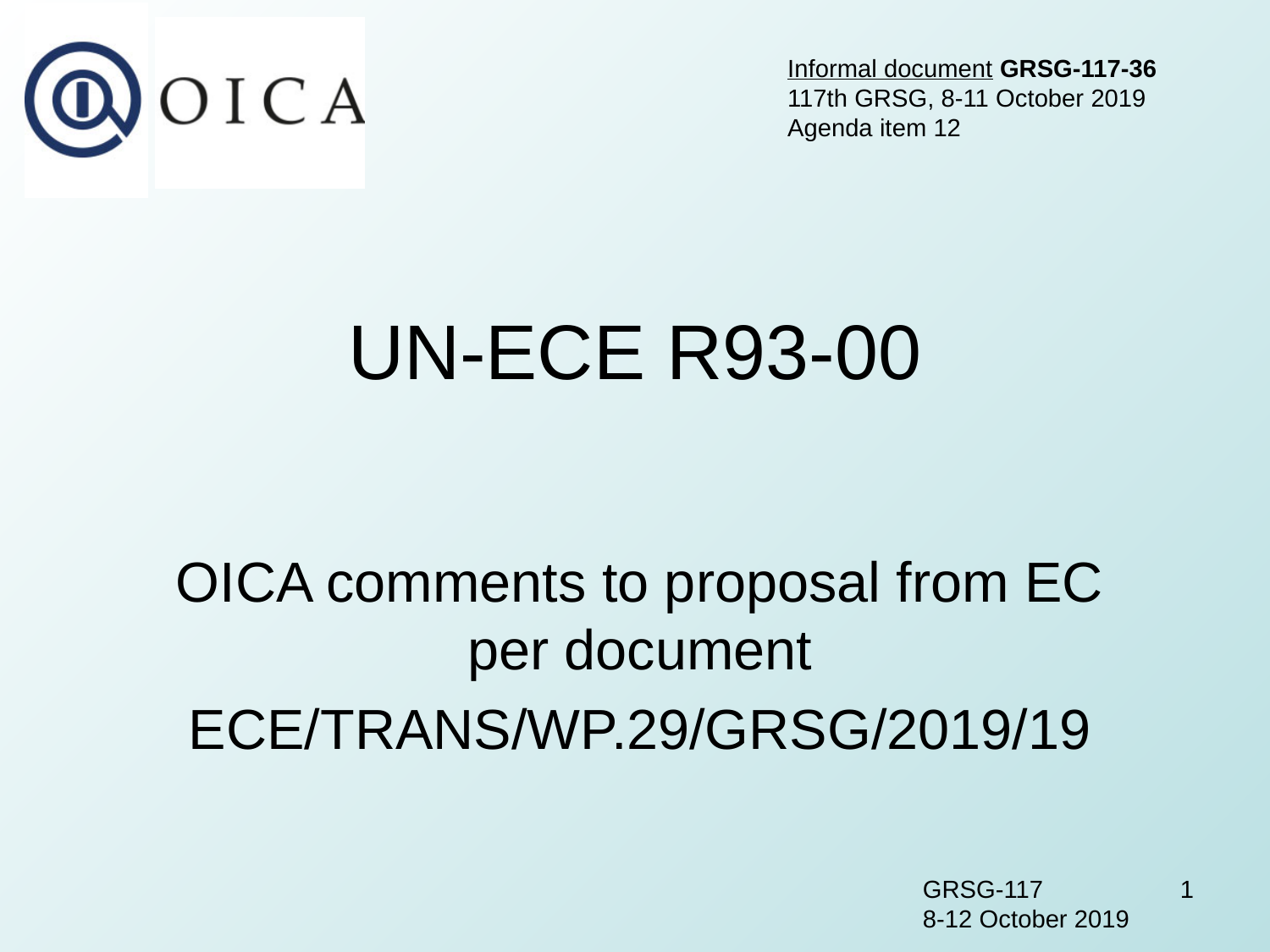

Informal document GRSG-117-36
117th GRSG, 8-11 October 2019
Agenda item 12
# UN-ECE R93-00
OICA comments to proposal from EC per document
ECE/TRANS/WP.29/GRSG/2019/19
GRSG-117
8-12 October 2019
1